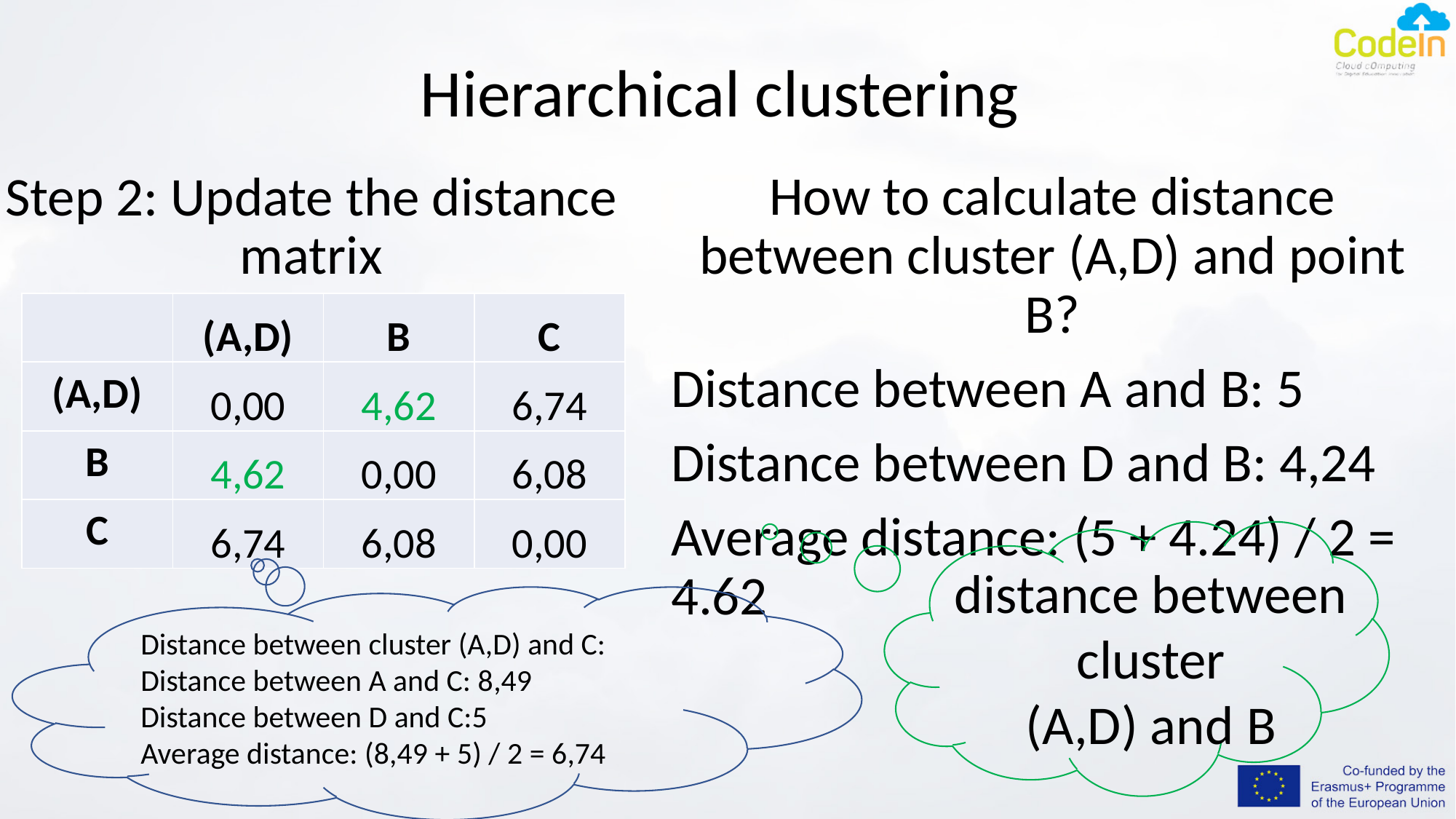

# Hierarchical clustering
Step 2: Update the distance matrix
How to calculate distance between cluster (A,D) and point B?
Distance between A and B: 5
Distance between D and B: 4,24
Average distance: (5 + 4.24) / 2 = 4.62

|  | (A,D) | B | C |
| --- | --- | --- | --- |
| (A,D) | 0,00 | 4,62 | 6,74 |
| B | 4,62 | 0,00 | 6,08 |
| C | 6,74 | 6,08 | 0,00 |

distance between cluster
(A,D) and B
Distance between cluster (A,D) and C:
Distance between A and C: 8,49
Distance between D and C:5
Average distance: (8,49 + 5) / 2 = 6,74